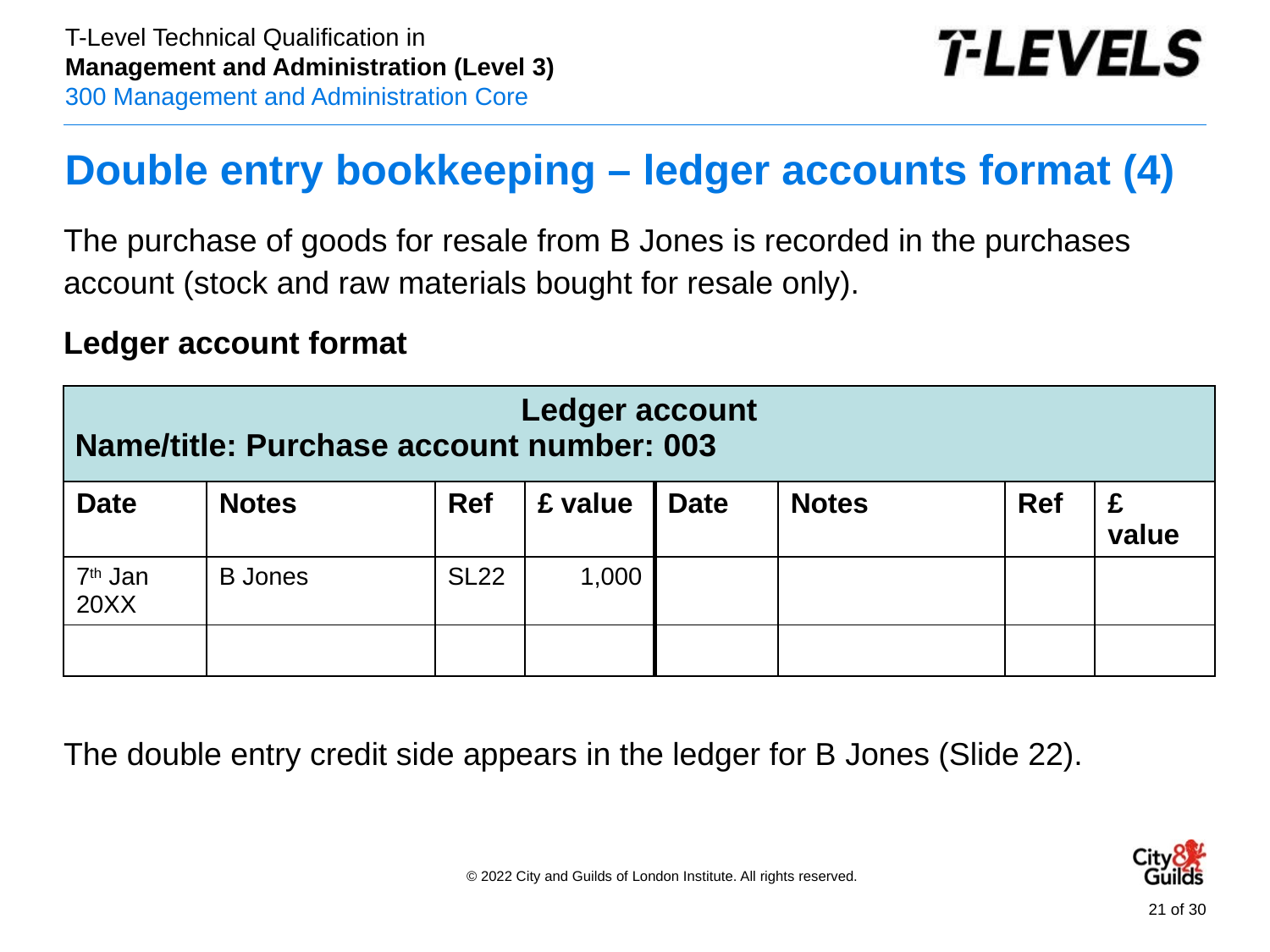

# Double entry bookkeeping – ledger accounts format (4)
The purchase of goods for resale from B Jones is recorded in the purchases account (stock and raw materials bought for resale only).
Ledger account format

The double entry credit side appears in the ledger for B Jones (Slide 22).

| Ledger account Name/title: Purchase account number: 003 |  |  |  |  |  |  |  |
| --- | --- | --- | --- | --- | --- | --- | --- |
| Date | Notes | Ref | £ value | Date | Notes | Ref | £ value |
| 7th Jan 20XX | B Jones | SL22 | 1,000 |  |  |  |  |
|  |  |  |  |  |  |  |  |